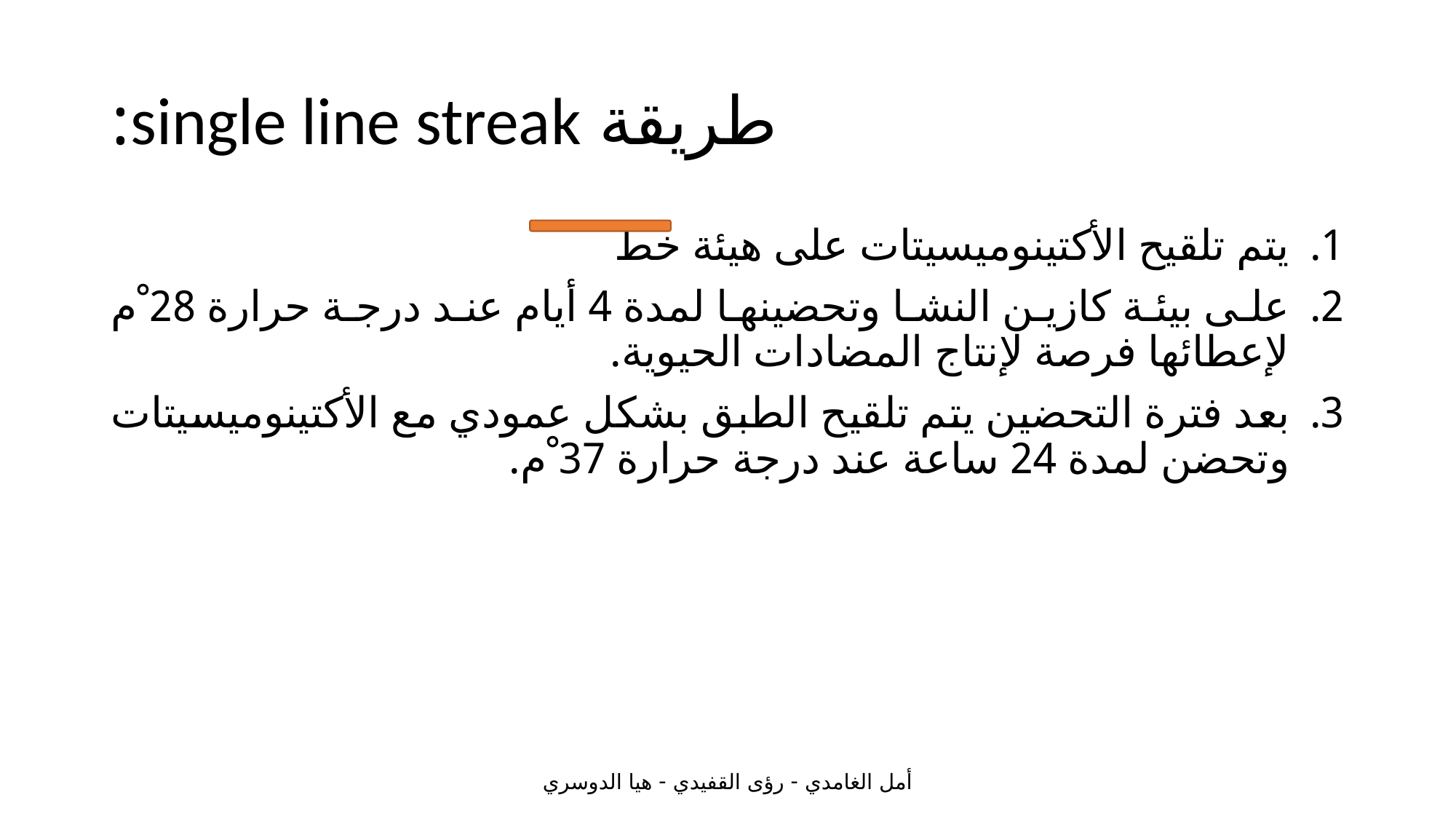

# طريقة single line streak:
يتم تلقيح الأكتينوميسيتات على هيئة خط
على بيئة كازين النشا وتحضينها لمدة 4 أيام عند درجة حرارة 28 ْم لإعطائها فرصة لإنتاج المضادات الحيوية.
بعد فترة التحضين يتم تلقيح الطبق بشكل عمودي مع الأكتينوميسيتات وتحضن لمدة 24 ساعة عند درجة حرارة 37 ْم.

أمل الغامدي - رؤى القفيدي - هيا الدوسري